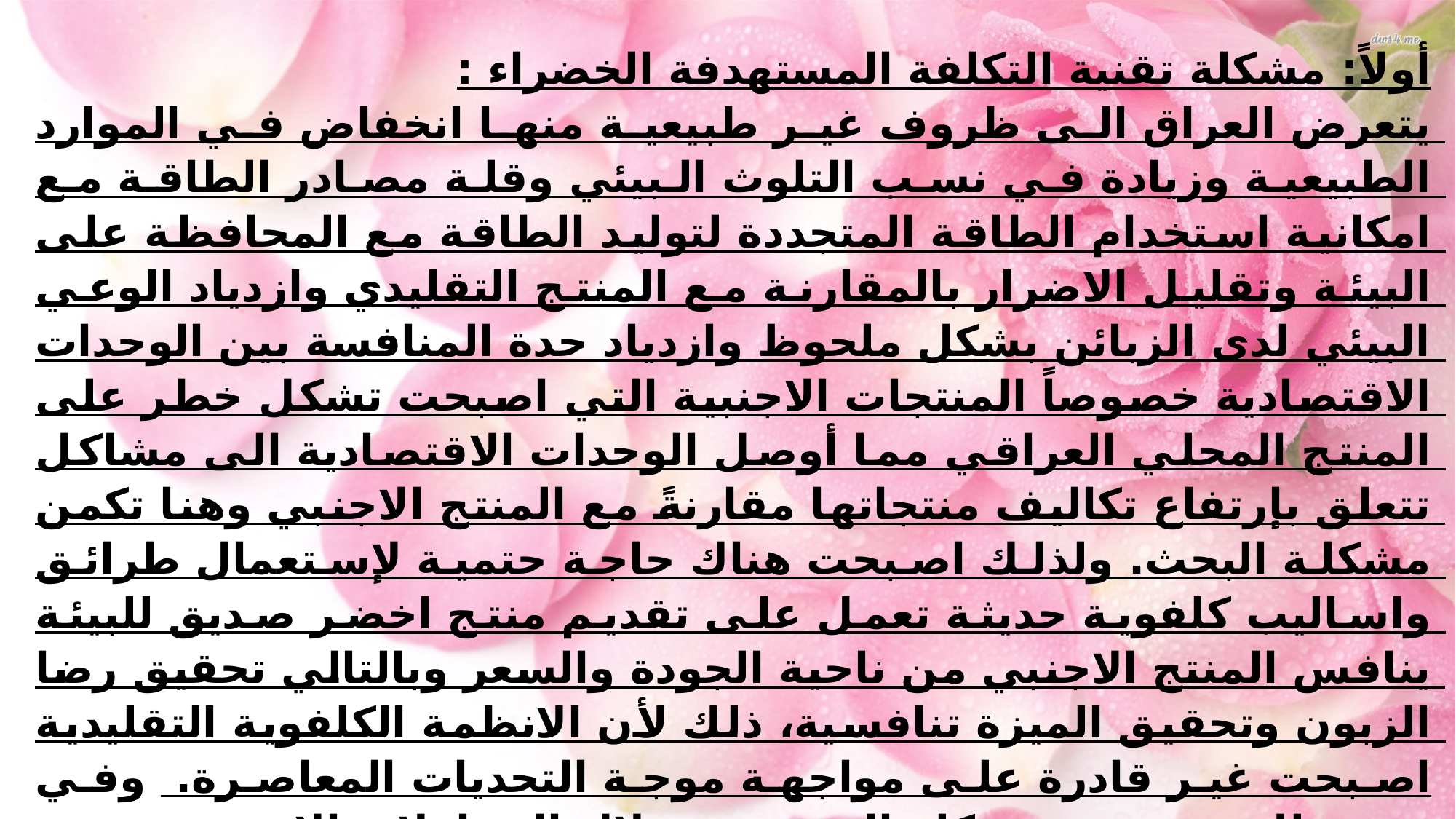

أولاً: مشكلة تقنية التكلفة المستهدفة الخضراء :
يتعرض العراق الى ظروف غير طبيعية منها انخفاض في الموارد الطبيعية وزيادة في نسب التلوث البيئي وقلة مصادر الطاقة مع امكانية استخدام الطاقة المتجددة لتوليد الطاقة مع المحافظة على البيئة وتقليل الاضرار بالمقارنة مع المنتج التقليدي وازدياد الوعي البيئي لدى الزبائن بشكل ملحوظ وازدياد حدة المنافسة بين الوحدات الاقتصادية خصوصاً المنتجات الاجنبية التي اصبحت تشكل خطر على المنتج المحلي العراقي مما أوصل الوحدات الاقتصادية الى مشاكل تتعلق بإرتفاع تكاليف منتجاتها مقارنةً مع المنتج الاجنبي وهنا تكمن مشكلة البحث. ولذلك اصبحت هناك حاجة حتمية لإستعمال طرائق واساليب كلفوية حديثة تعمل على تقديم منتج اخضر صديق للبيئة ينافس المنتج الاجنبي من ناحية الجودة والسعر وبالتالي تحقيق رضا الزبون وتحقيق الميزة تنافسية، ذلك لأن الانظمة الكلفوية التقليدية اصبحت غير قادرة على مواجهة موجة التحديات المعاصرة.  وفي ضوء ذلك تم تحديد مشكلة البحث من خلال التساؤلات الاتية:
هل بالامكان قياس التكلفة المستهدفة الخضراء للمنتجات ؟
هل تساعد تقنية التكلفة المستهدفة الخضراء على تلافي أوجه القصور بالتكلفة المستهدفة التقليدية في مجال تقديم المنتجات الصديقة للبيئة؟